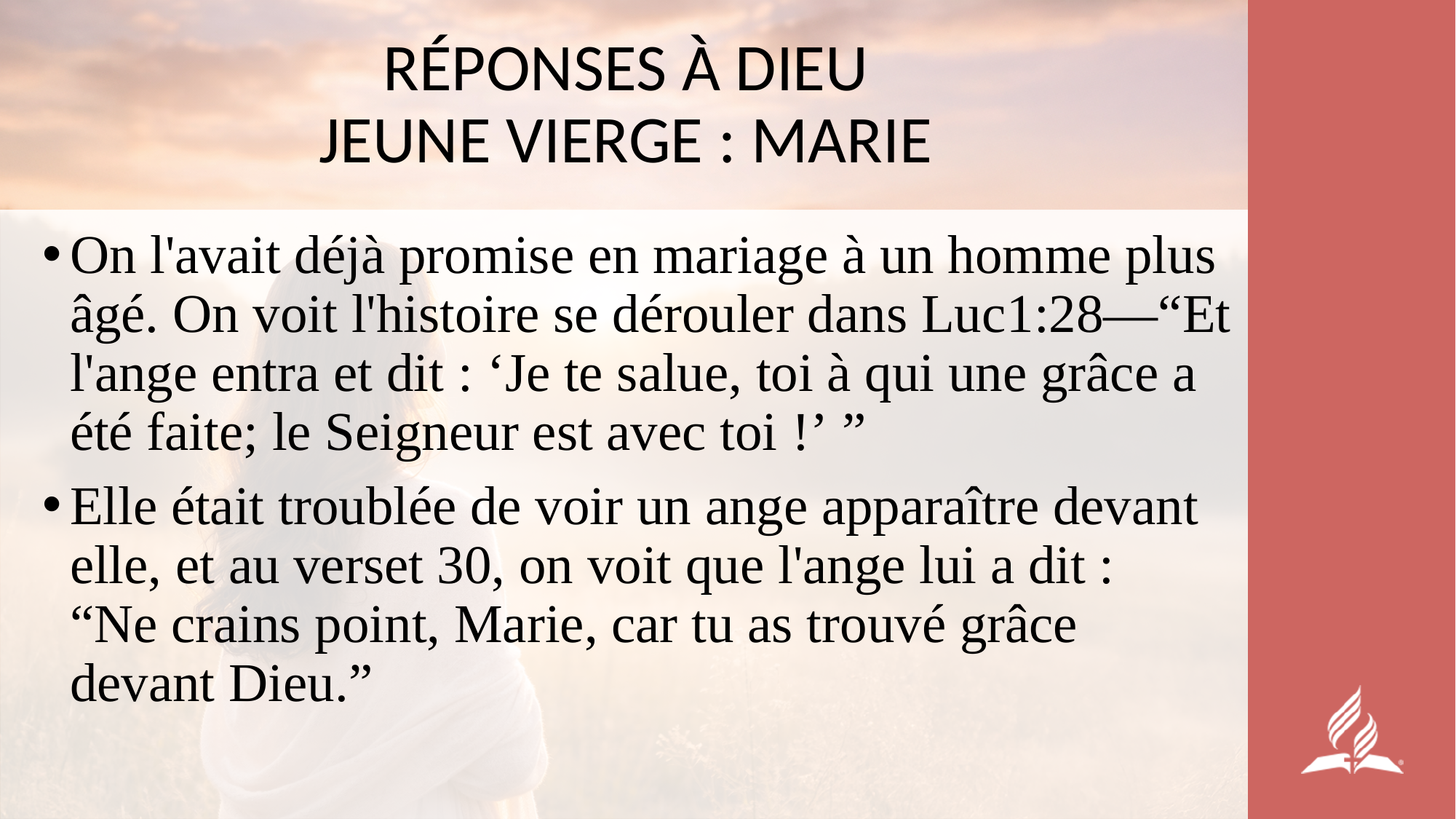

# RÉPONSES À DIEU JEUNE VIERGE : MARIE
On l'avait déjà promise en mariage à un homme plus âgé. On voit l'histoire se dérouler dans Luc1:28—“Et l'ange entra et dit : ‘Je te salue, toi à qui une grâce a été faite; le Seigneur est avec toi !’ ”
Elle était troublée de voir un ange apparaître devant elle, et au verset 30, on voit que l'ange lui a dit :
“Ne crains point, Marie, car tu as trouvé grâce devant Dieu.”